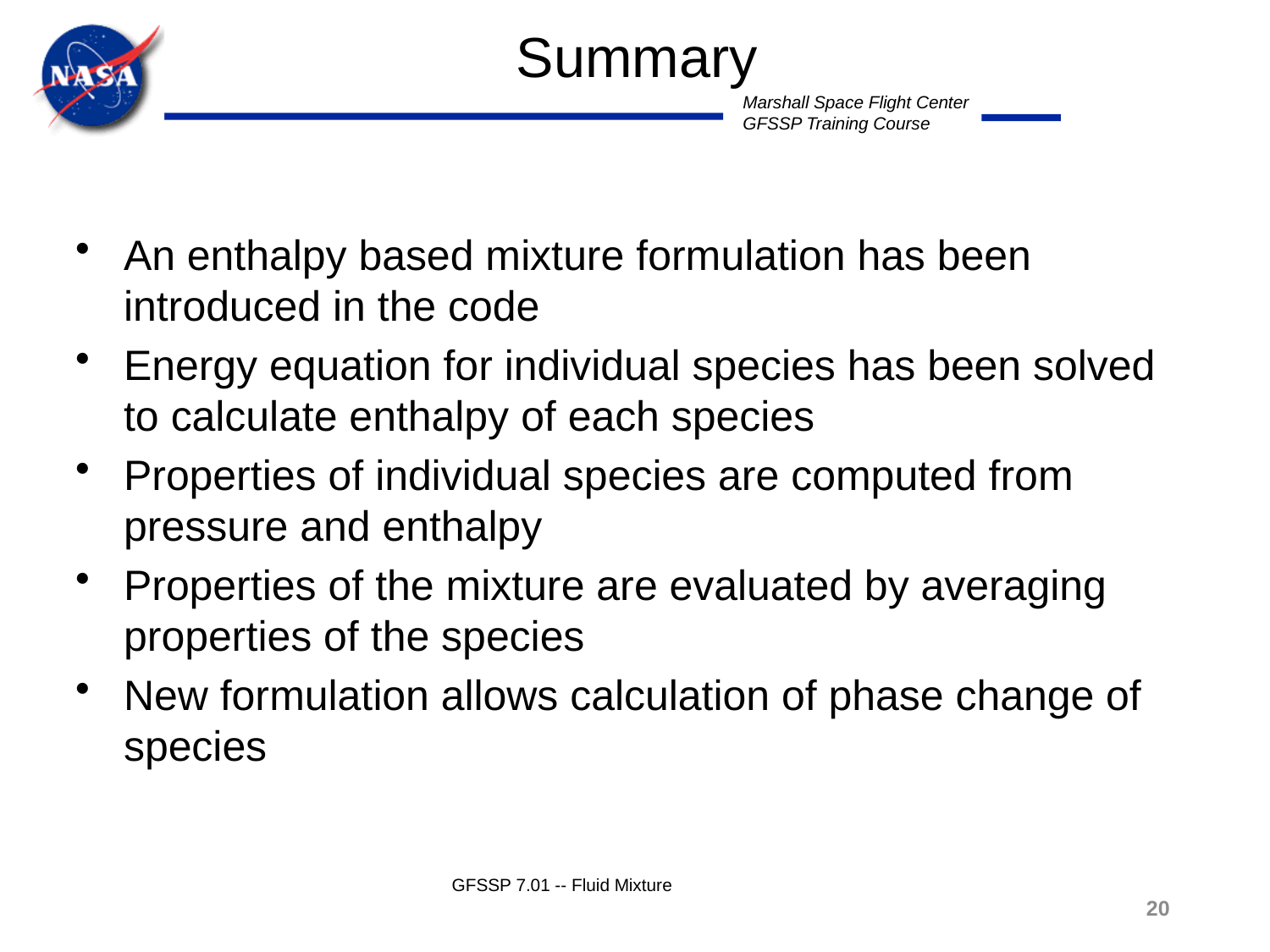

Summary
An enthalpy based mixture formulation has been introduced in the code
Energy equation for individual species has been solved to calculate enthalpy of each species
Properties of individual species are computed from pressure and enthalpy
Properties of the mixture are evaluated by averaging properties of the species
New formulation allows calculation of phase change of species

GFSSP 7.01 -- Fluid Mixture
20